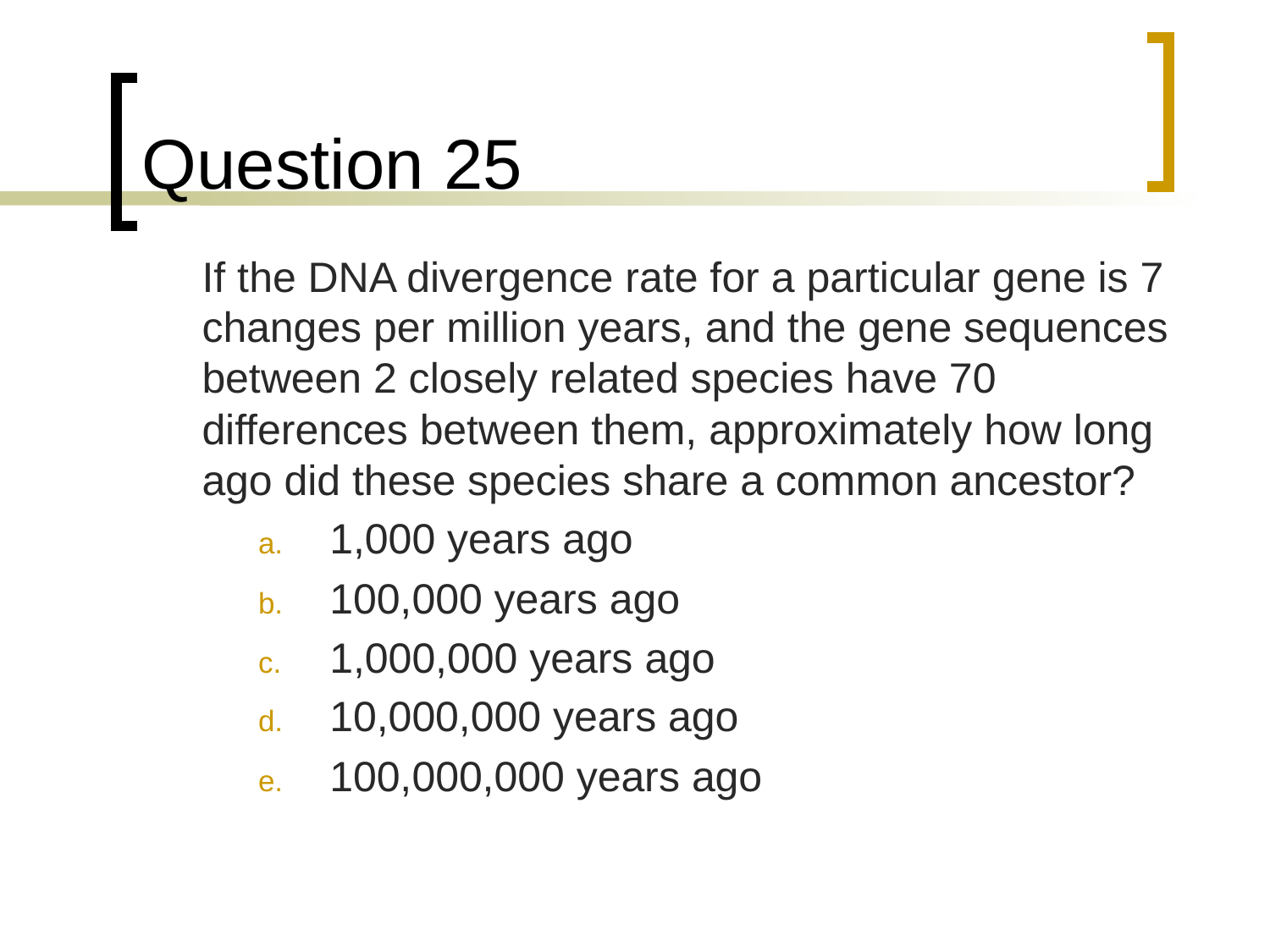

# Question 25
	If the DNA divergence rate for a particular gene is 7 changes per million years, and the gene sequences between 2 closely related species have 70 differences between them, approximately how long ago did these species share a common ancestor?
1,000 years ago
100,000 years ago
1,000,000 years ago
10,000,000 years ago
100,000,000 years ago